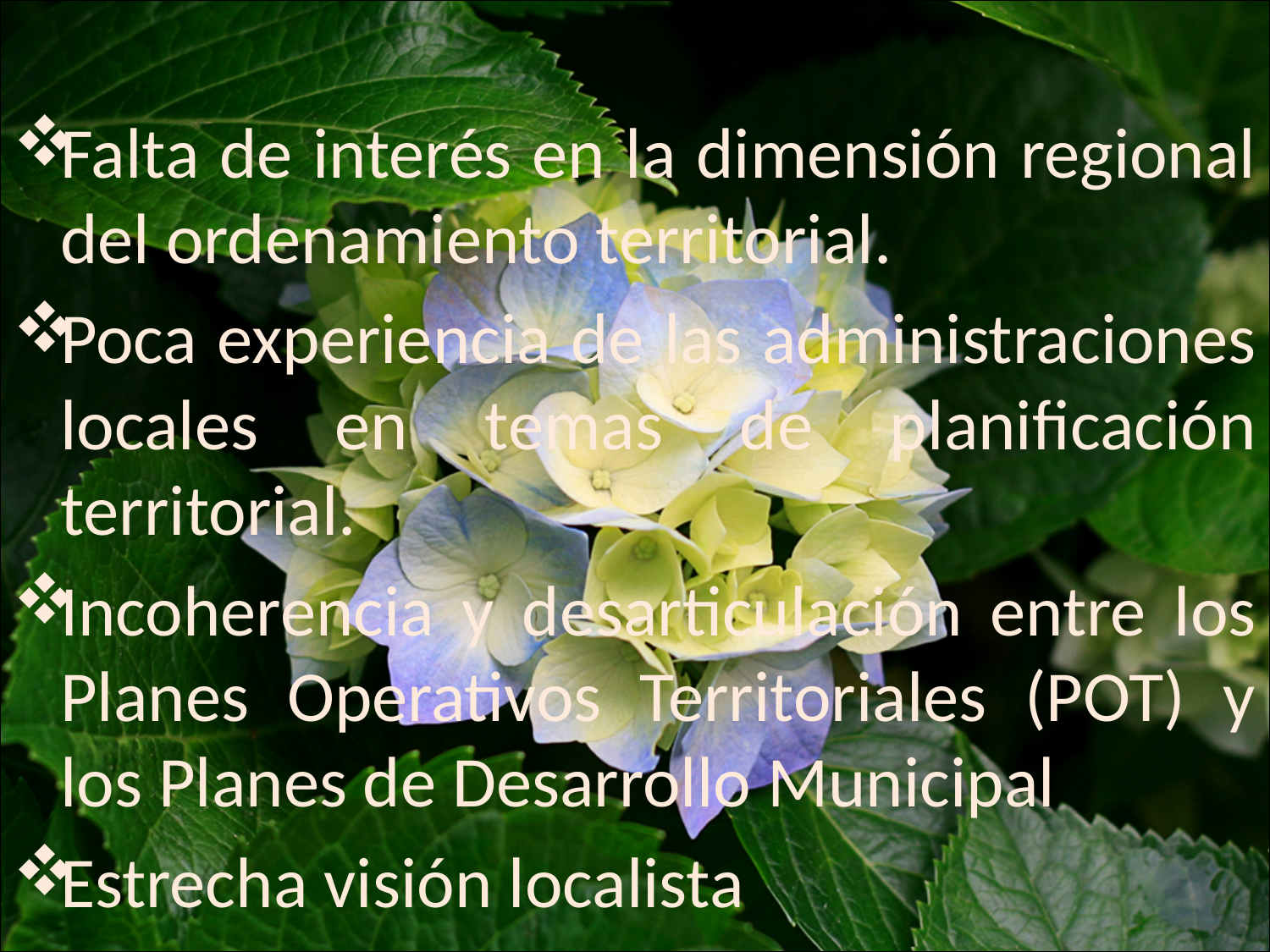

Falta de interés en la dimensión regional del ordenamiento territorial.
Poca experiencia de las administraciones locales en temas de planificación territorial.
Incoherencia y desarticulación entre los Planes Operativos Territoriales (POT) y los Planes de Desarrollo Municipal
Estrecha visión localista